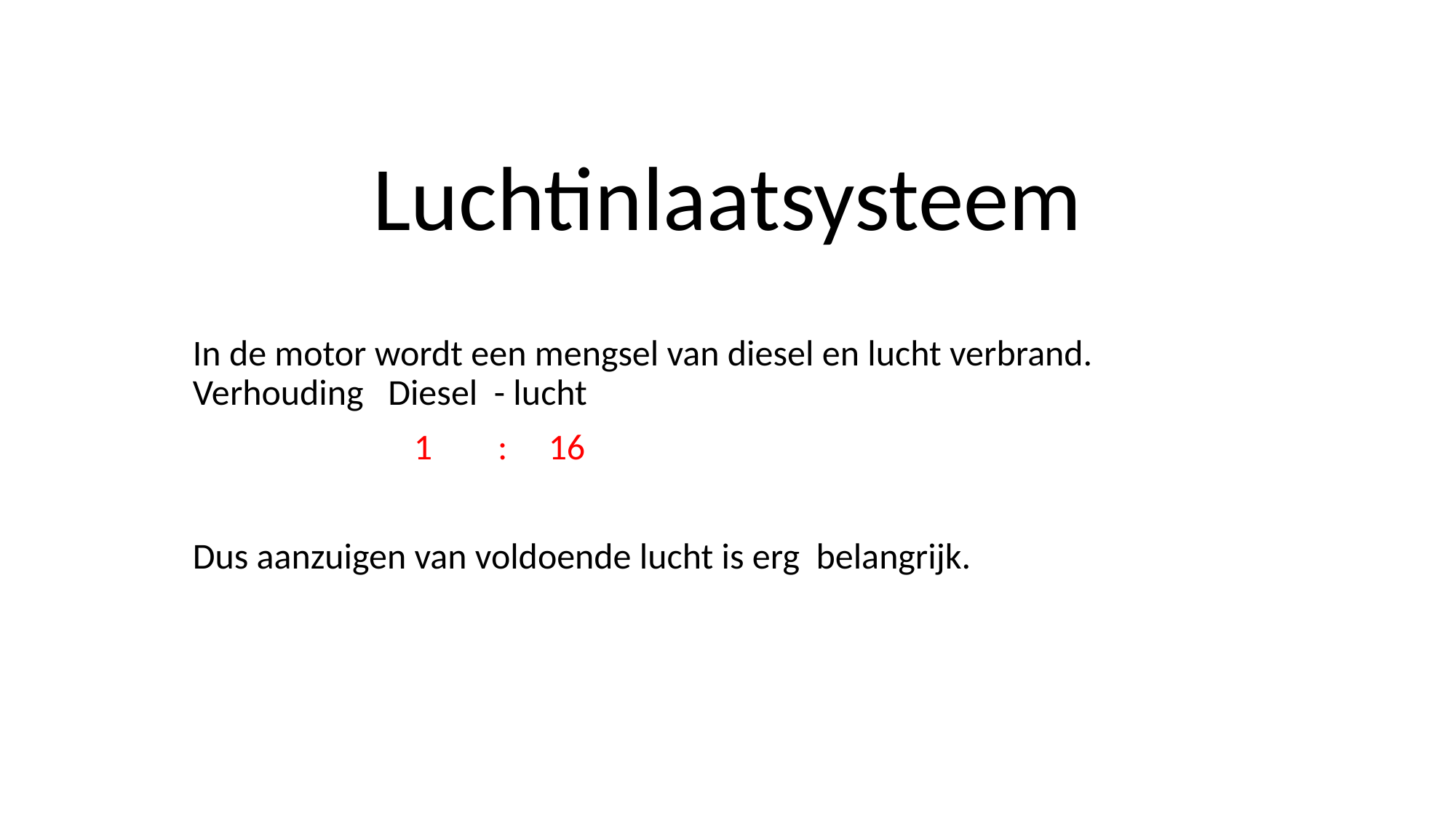

# Luchtinlaatsysteem
In de motor wordt een mengsel van diesel en lucht verbrand.
Verhouding   Diesel  - lucht
                           1        :     16

Dus aanzuigen van voldoende lucht is erg  belangrijk.